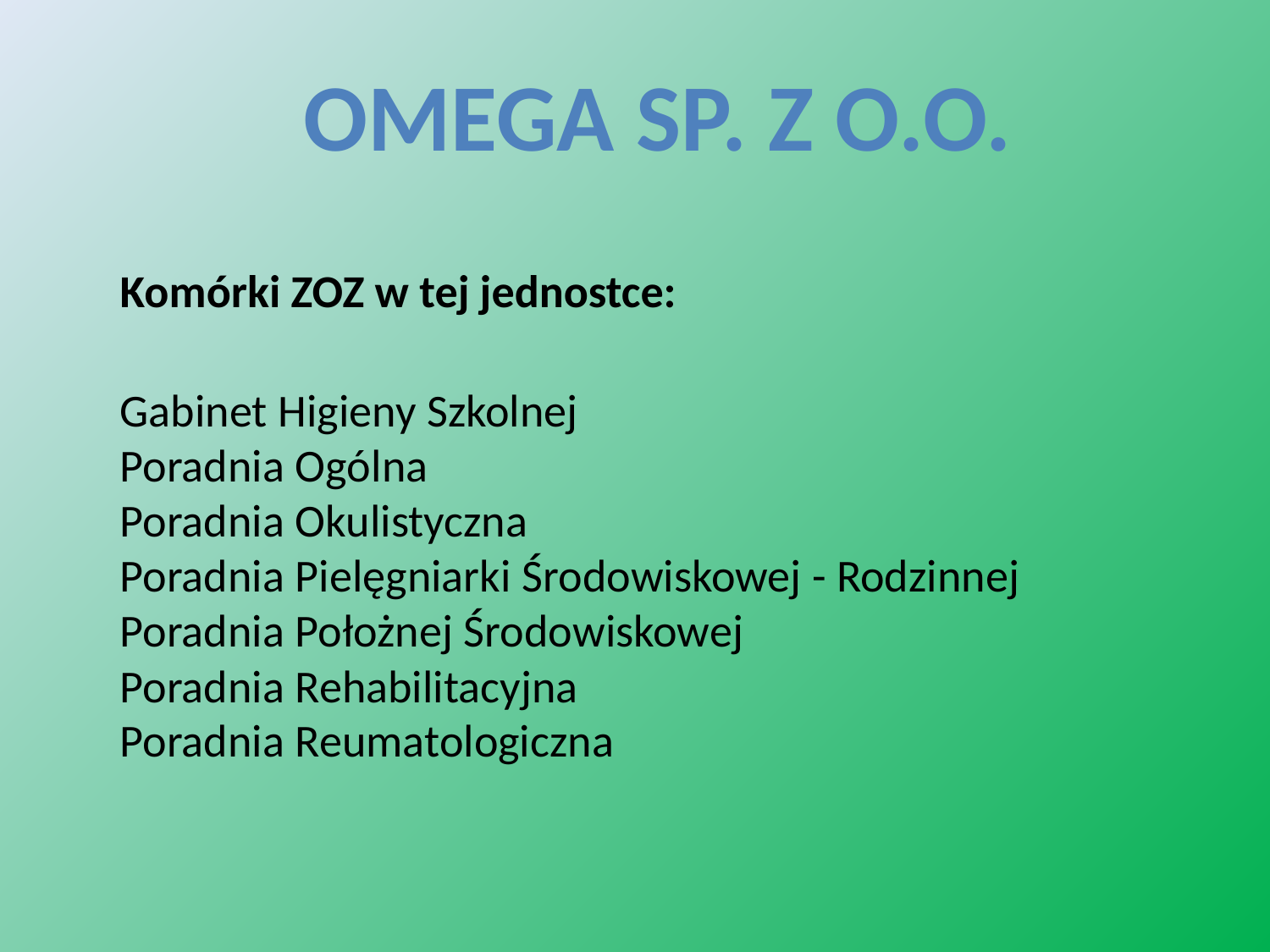

Omega sp. z o.o.

Komórki ZOZ w tej jednostce:
Gabinet Higieny Szkolnej
Poradnia Ogólna
Poradnia Okulistyczna
Poradnia Pielęgniarki Środowiskowej - Rodzinnej
Poradnia Położnej Środowiskowej
Poradnia Rehabilitacyjna
Poradnia Reumatologiczna